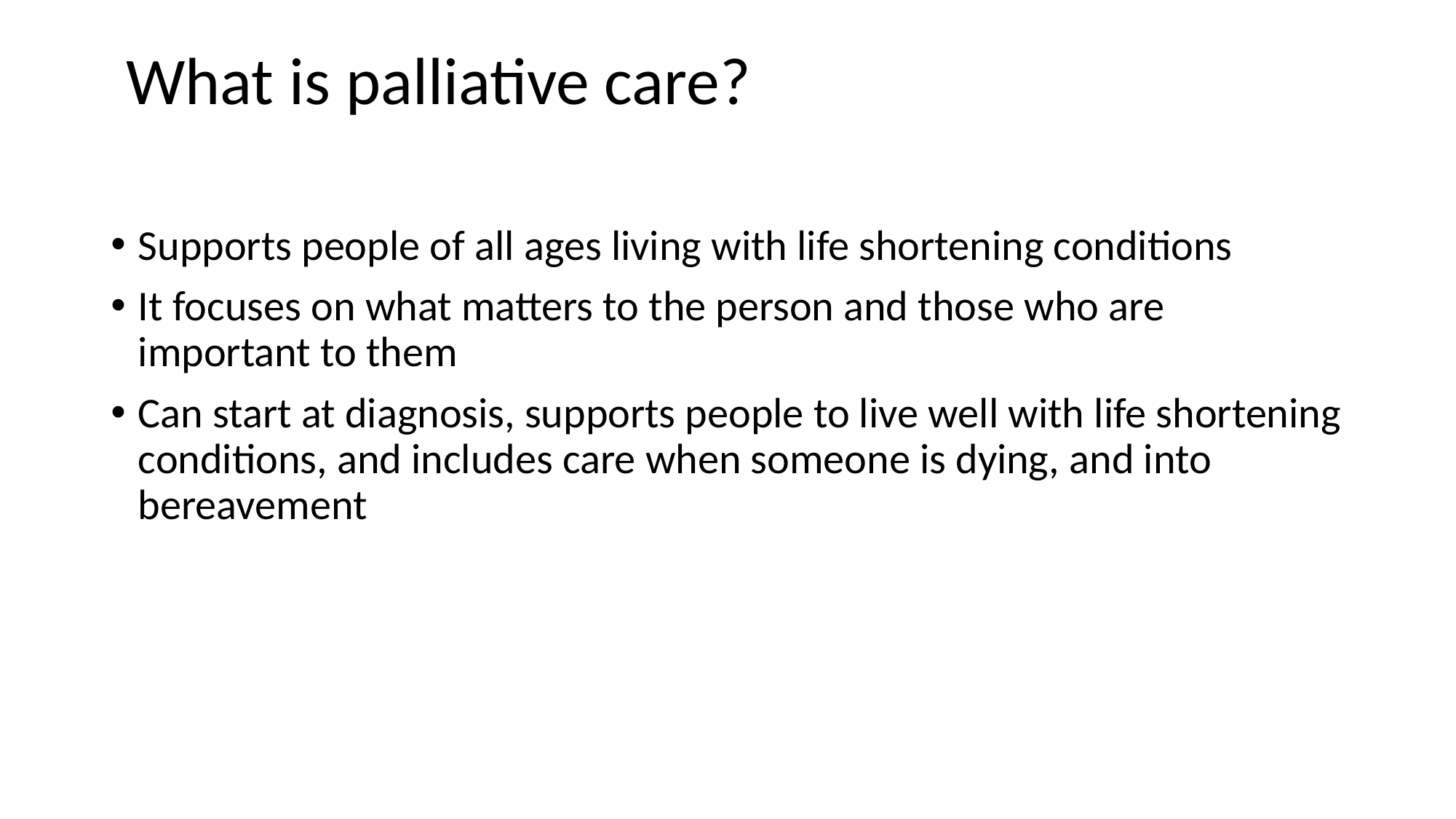

# What is palliative care?
Supports people of all ages living with life shortening conditions
It focuses on what matters to the person and those who are important to them
Can start at diagnosis, supports people to live well with life shortening conditions, and includes care when someone is dying, and into bereavement